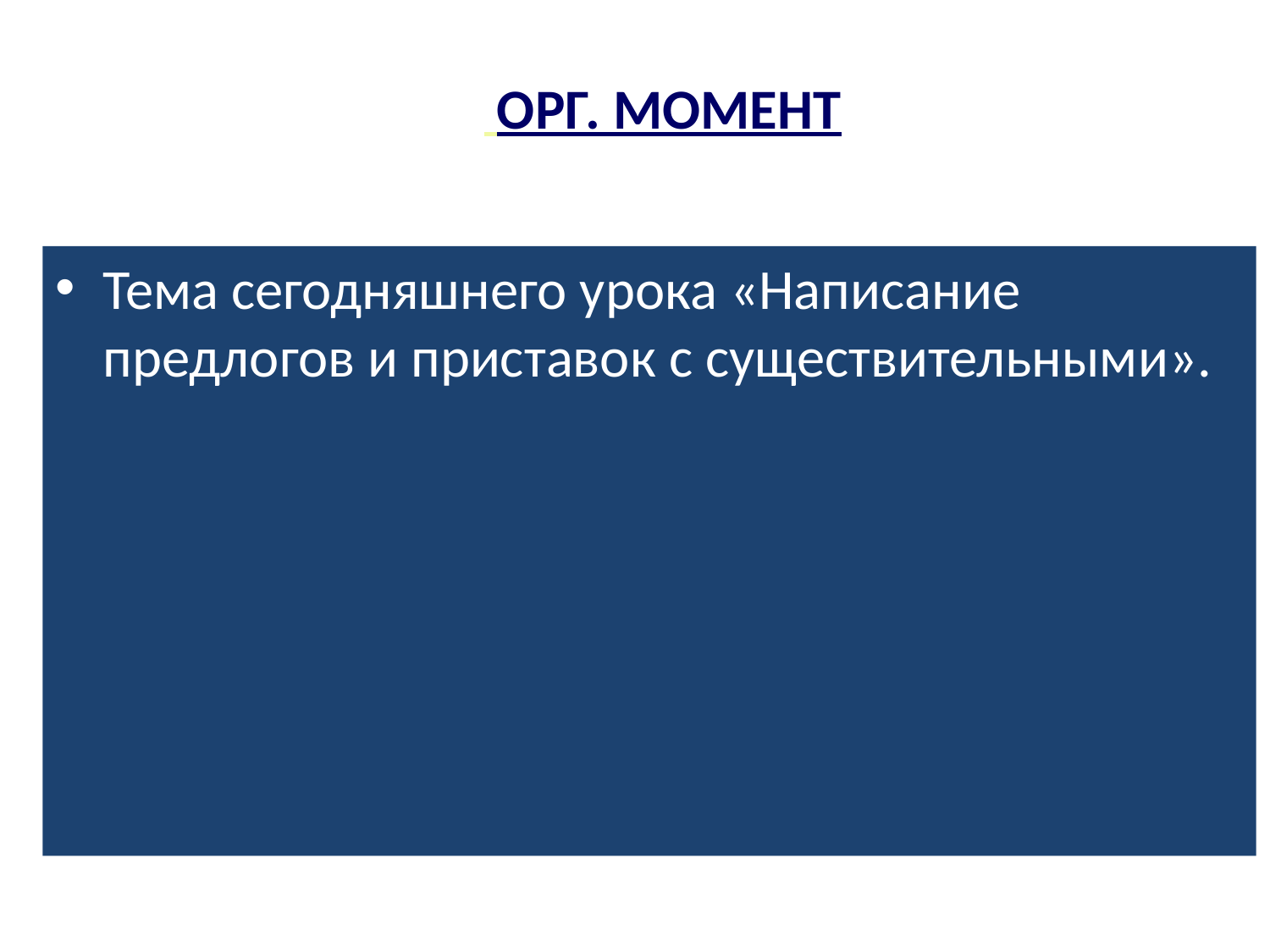

ОРГ. МОМЕНТ
Тема сегодняшнего урока «Написание предлогов и приставок с существительными».